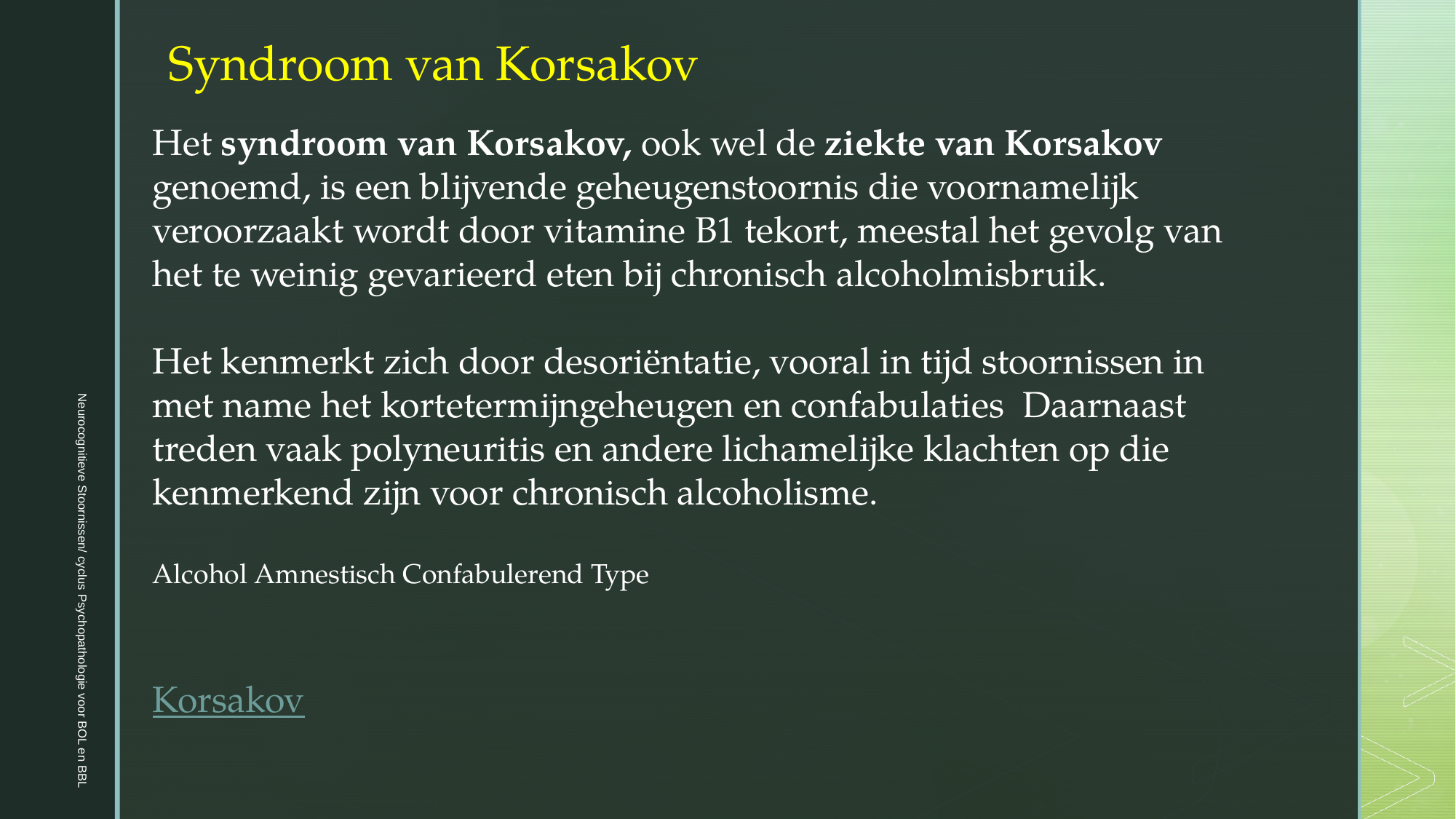

Syndroom van Korsakov
Het syndroom van Korsakov, ook wel de ziekte van Korsakov genoemd, is een blijvende geheugenstoornis die voornamelijk veroorzaakt wordt door vitamine B1 tekort, meestal het gevolg van het te weinig gevarieerd eten bij chronisch alcoholmisbruik.

Het kenmerkt zich door desoriëntatie, vooral in tijd stoornissen in met name het kortetermijngeheugen en confabulaties  Daarnaast treden vaak polyneuritis en andere lichamelijke klachten op die kenmerkend zijn voor chronisch alcoholisme.

Alcohol Amnestisch Confabulerend Type

Korsakov
 Neurocognitieve Stoornissen/ cyclus Psychopathologie voor BOL en BBL